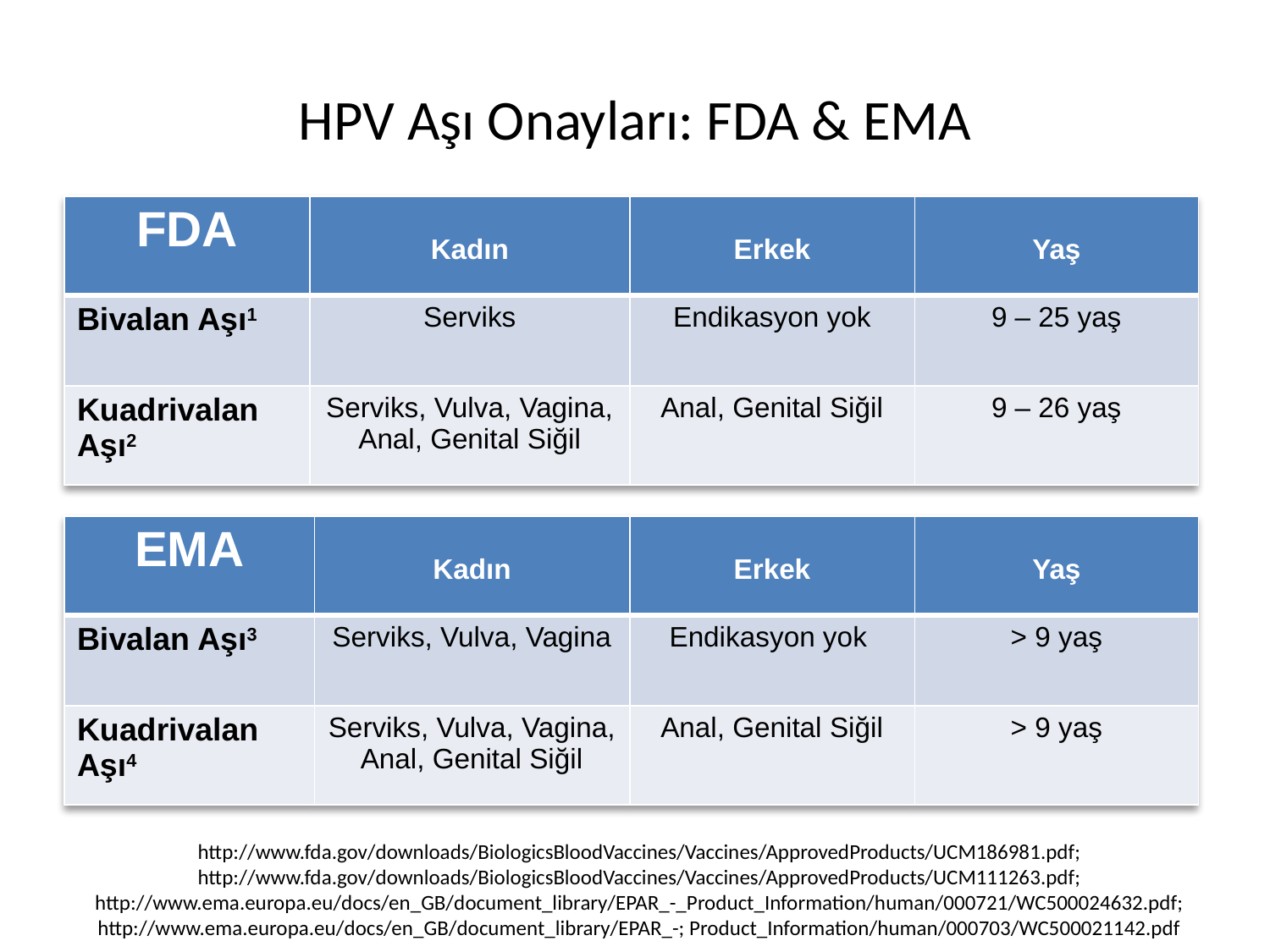

# HPV Aşı Onayları: FDA & EMA
| FDA | Kadın | Erkek | Yaş |
| --- | --- | --- | --- |
| Bivalan Aşı1 | Serviks | Endikasyon yok | 9 – 25 yaş |
| Kuadrivalan Aşı2 | Serviks, Vulva, Vagina, Anal, Genital Siğil | Anal, Genital Siğil | 9 – 26 yaş |
| EMA | Kadın | Erkek | Yaş |
| --- | --- | --- | --- |
| Bivalan Aşı3 | Serviks, Vulva, Vagina | Endikasyon yok | > 9 yaş |
| Kuadrivalan Aşı4 | Serviks, Vulva, Vagina, Anal, Genital Siğil | Anal, Genital Siğil | > 9 yaş |
http://www.fda.gov/downloads/BiologicsBloodVaccines/Vaccines/ApprovedProducts/UCM186981.pdf; http://www.fda.gov/downloads/BiologicsBloodVaccines/Vaccines/ApprovedProducts/UCM111263.pdf; http://www.ema.europa.eu/docs/en_GB/document_library/EPAR_-_Product_Information/human/000721/WC500024632.pdf; http://www.ema.europa.eu/docs/en_GB/document_library/EPAR_-; Product_Information/human/000703/WC500021142.pdf